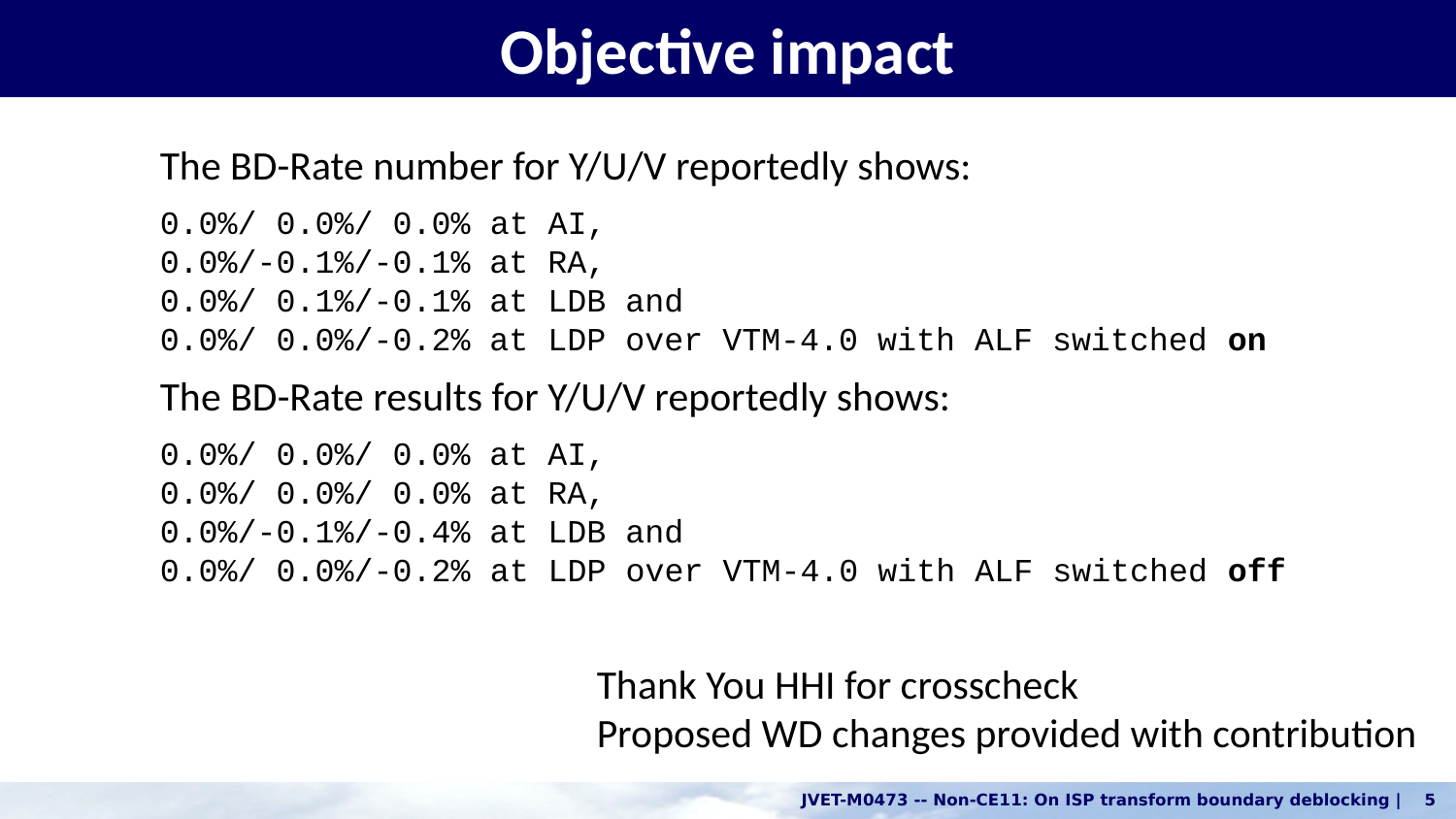

# Objective impact
The BD-Rate number for Y/U/V reportedly shows:
0.0%/ 0.0%/ 0.0% at AI,
0.0%/-0.1%/-0.1% at RA,
0.0%/ 0.1%/-0.1% at LDB and
0.0%/ 0.0%/-0.2% at LDP over VTM-4.0 with ALF switched on
The BD-Rate results for Y/U/V reportedly shows:
0.0%/ 0.0%/ 0.0% at AI,
0.0%/ 0.0%/ 0.0% at RA,
0.0%/-0.1%/-0.4% at LDB and
0.0%/ 0.0%/-0.2% at LDP over VTM-4.0 with ALF switched off
Thank You HHI for crosscheck
Proposed WD changes provided with contribution